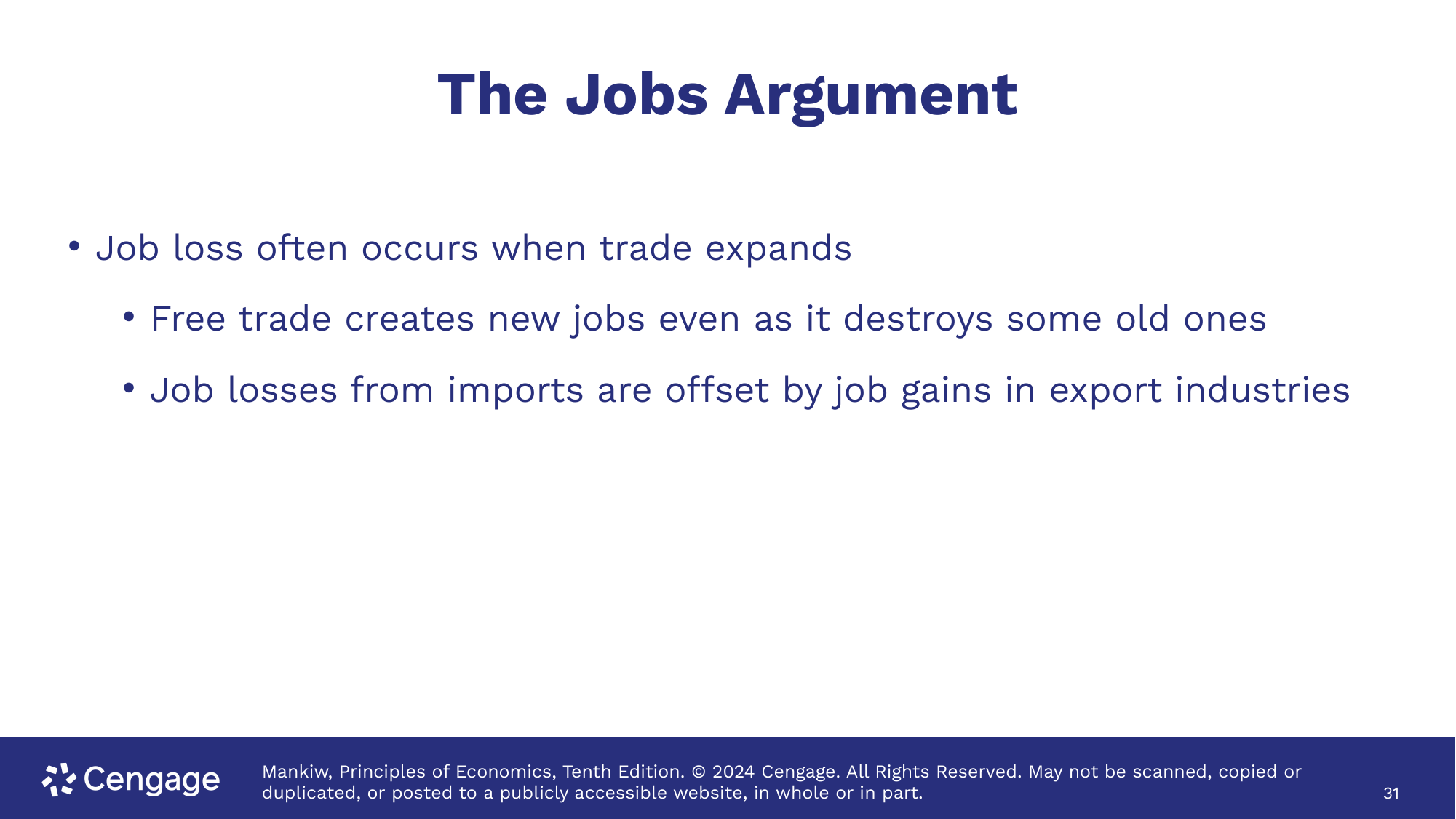

# The Jobs Argument
Job loss often occurs when trade expands
Free trade creates new jobs even as it destroys some old ones
Job losses from imports are offset by job gains in export industries